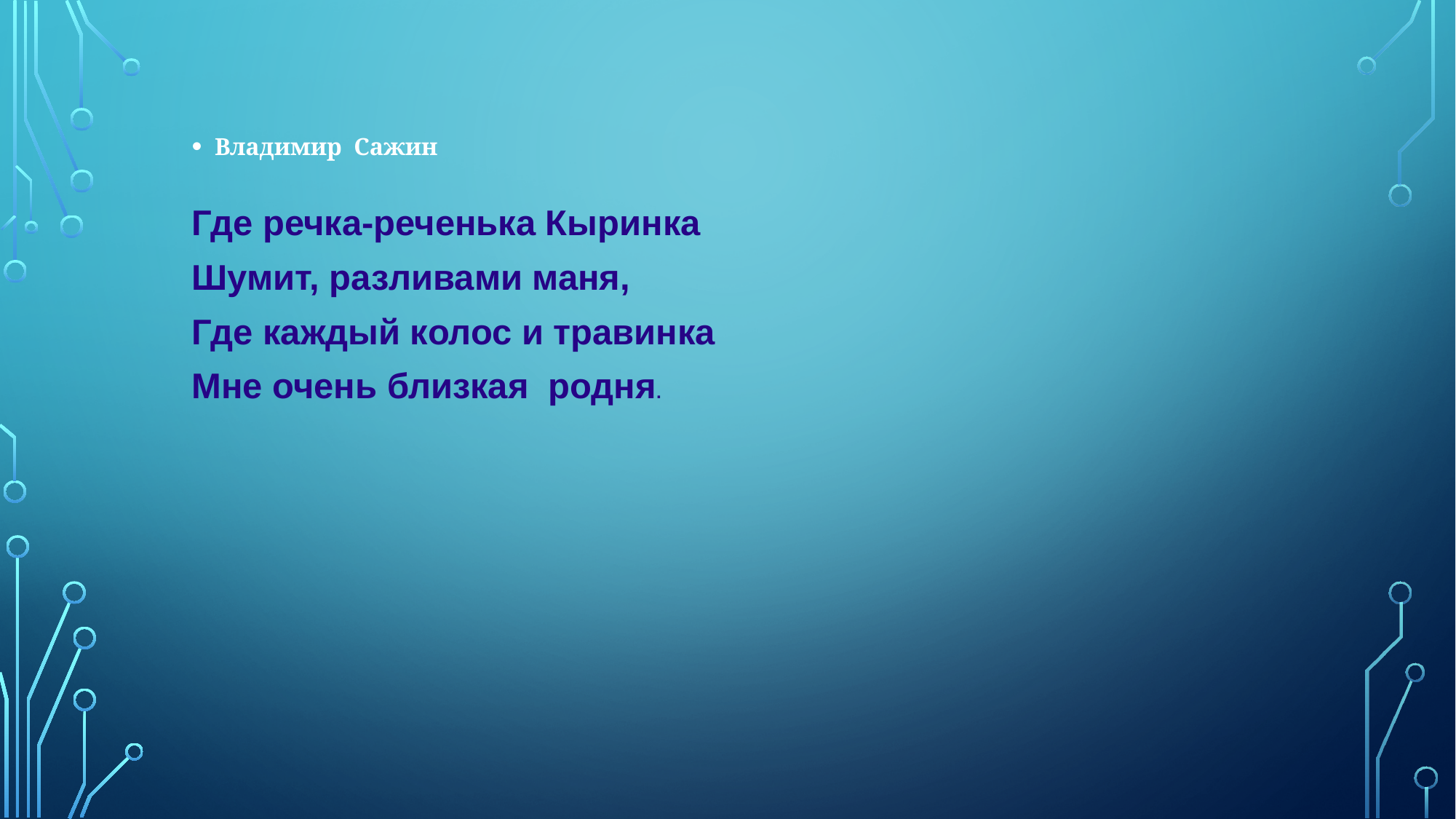

Владимир  Сажин

Где речка-реченька Кыринка
Шумит, разливами маня,
Где каждый колос и травинка
Мне очень близкая  родня.